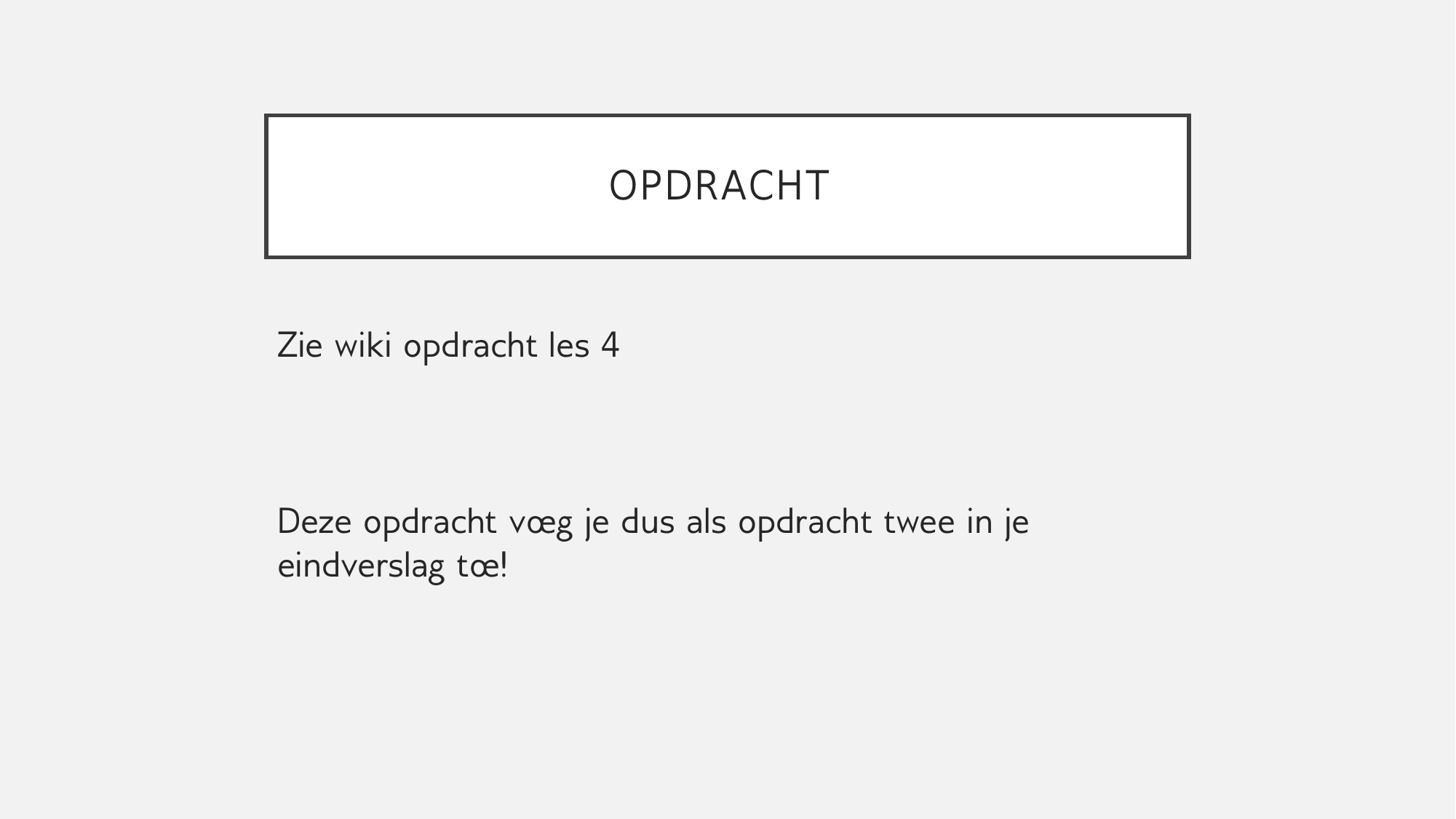

# Opdracht
Zie wiki opdracht les 4

Deze opdracht voeg je dus als opdracht twee in je eindverslag toe!